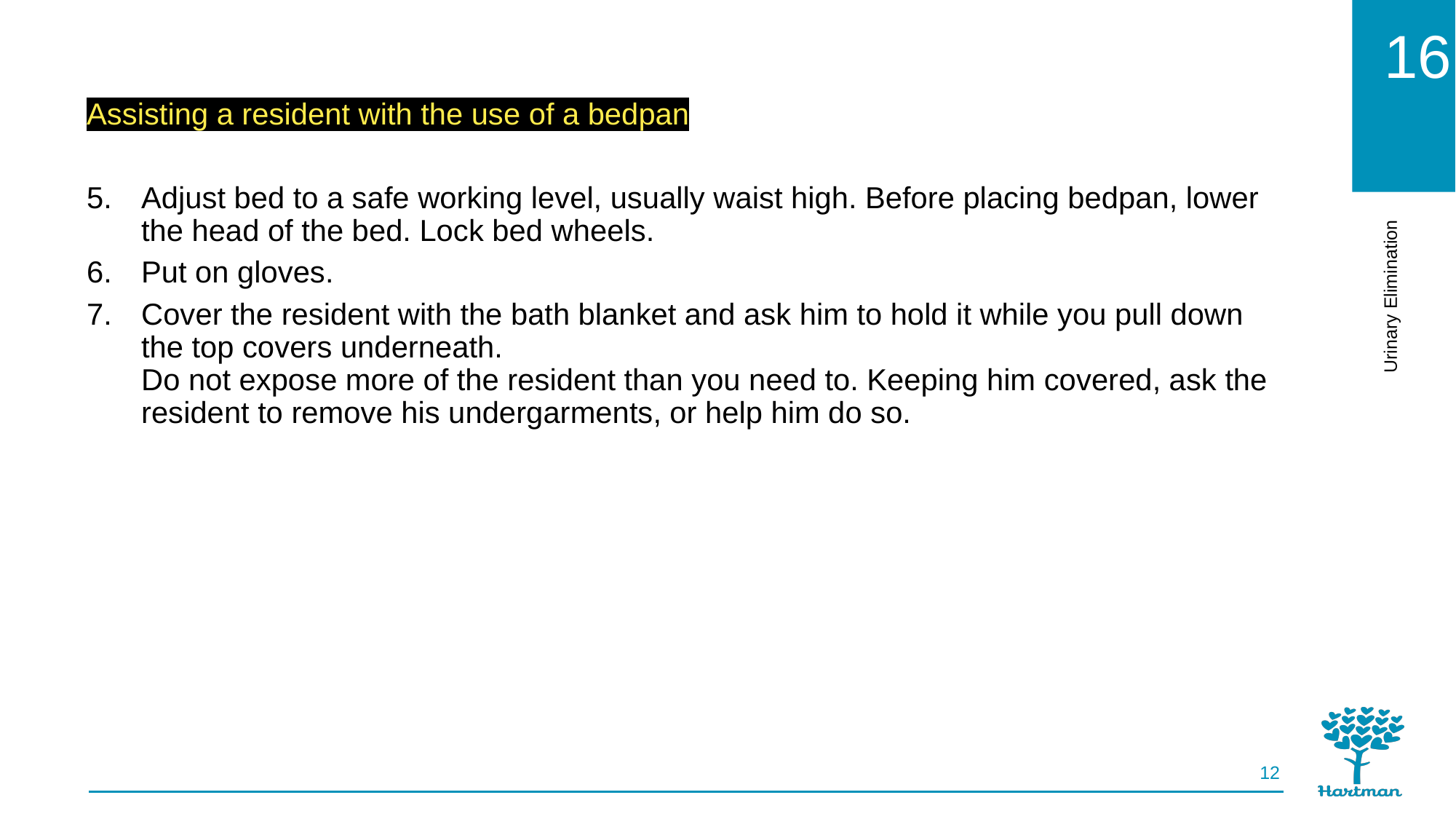

Assisting a resident with the use of a bedpan

Adjust bed to a safe working level, usually waist high. Before placing bedpan, lower the head of the bed. Lock bed wheels.
Put on gloves.
Cover the resident with the bath blanket and ask him to hold it while you pull down the top covers underneath.
Do not expose more of the resident than you need to. Keeping him covered, ask the resident to remove his undergarments, or help him do so.

12